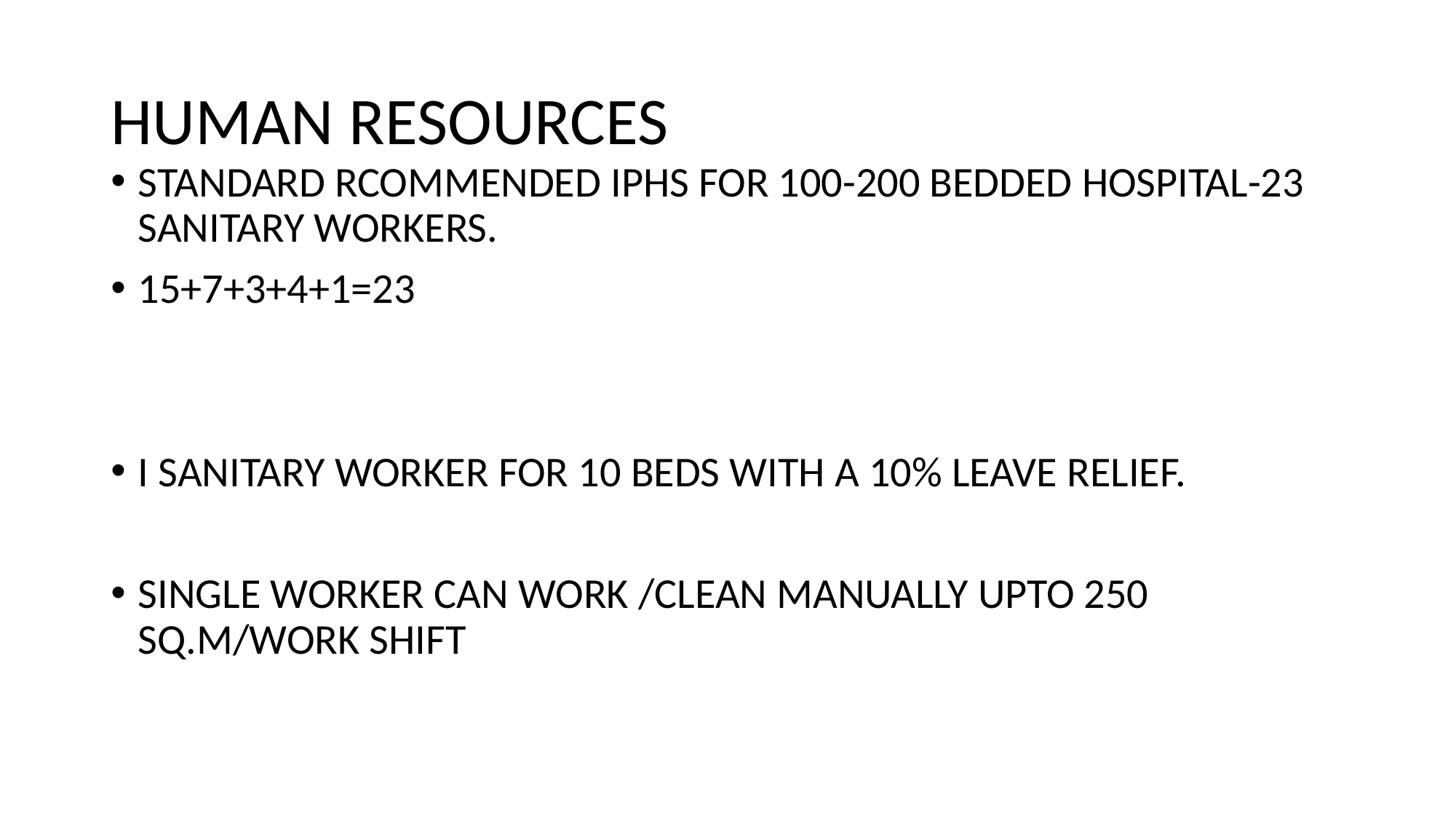

# HUMAN RESOURCES
STANDARD RCOMMENDED IPHS FOR 100-200 BEDDED HOSPITAL-23 SANITARY WORKERS.
15+7+3+4+1=23

I SANITARY WORKER FOR 10 BEDS WITH A 10% LEAVE RELIEF.

SINGLE WORKER CAN WORK /CLEAN MANUALLY UPTO 250 SQ.M/WORK SHIFT